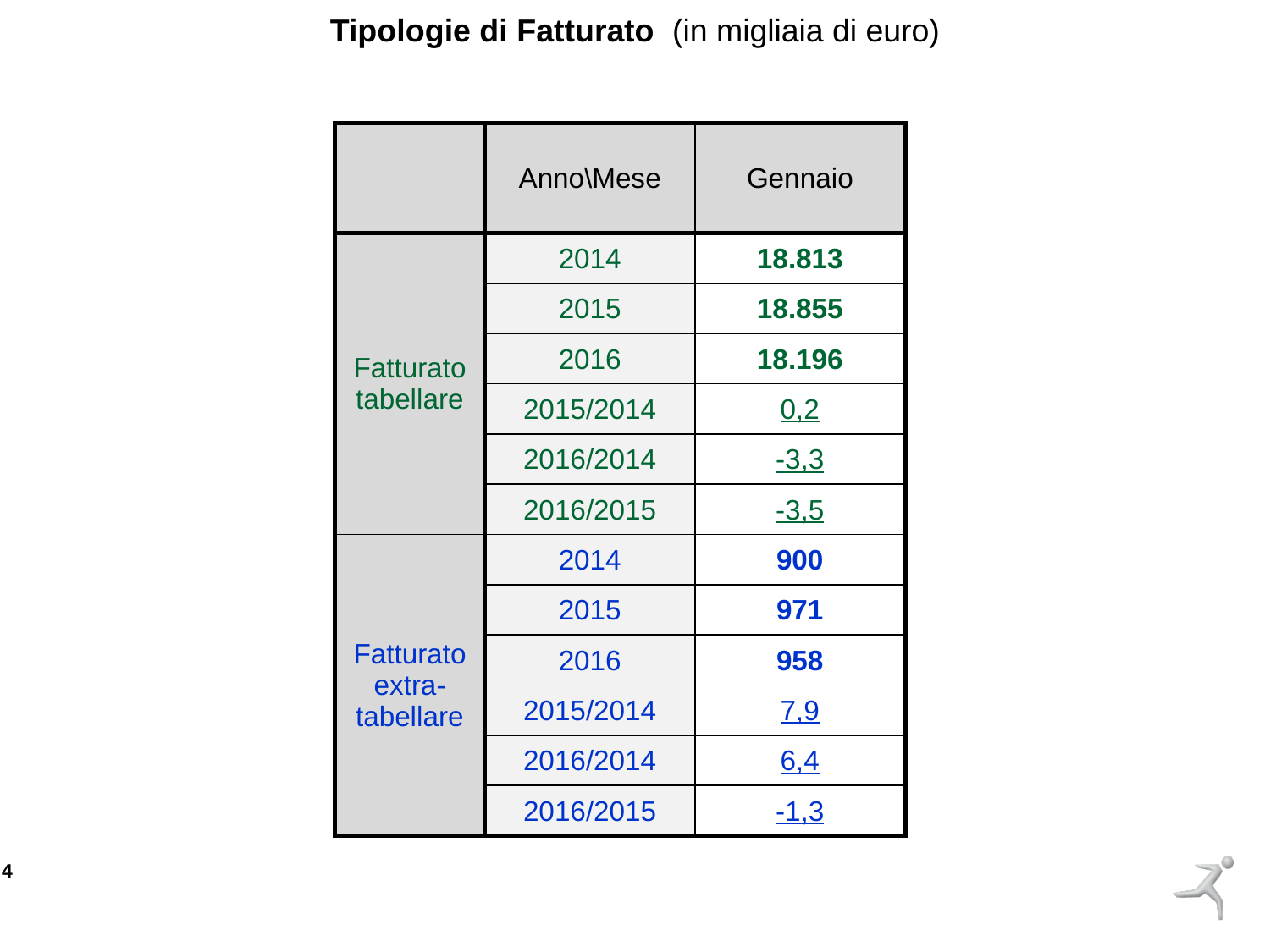

Tipologie di Fatturato  (in migliaia di euro)
|  | Anno\Mese | Gennaio |
| --- | --- | --- |
| Fatturato tabellare | 2014 | 18.813 |
|  | 2015 | 18.855 |
|  | 2016 | 18.196 |
|  | 2015/2014 | 0,2 |
|  | 2016/2014 | -3,3 |
|  | 2016/2015 | -3,5 |
| Fatturato extra-tabellare | 2014 | 900 |
|  | 2015 | 971 |
|  | 2016 | 958 |
|  | 2015/2014 | 7,9 |
|  | 2016/2014 | 6,4 |
|  | 2016/2015 | -1,3 |